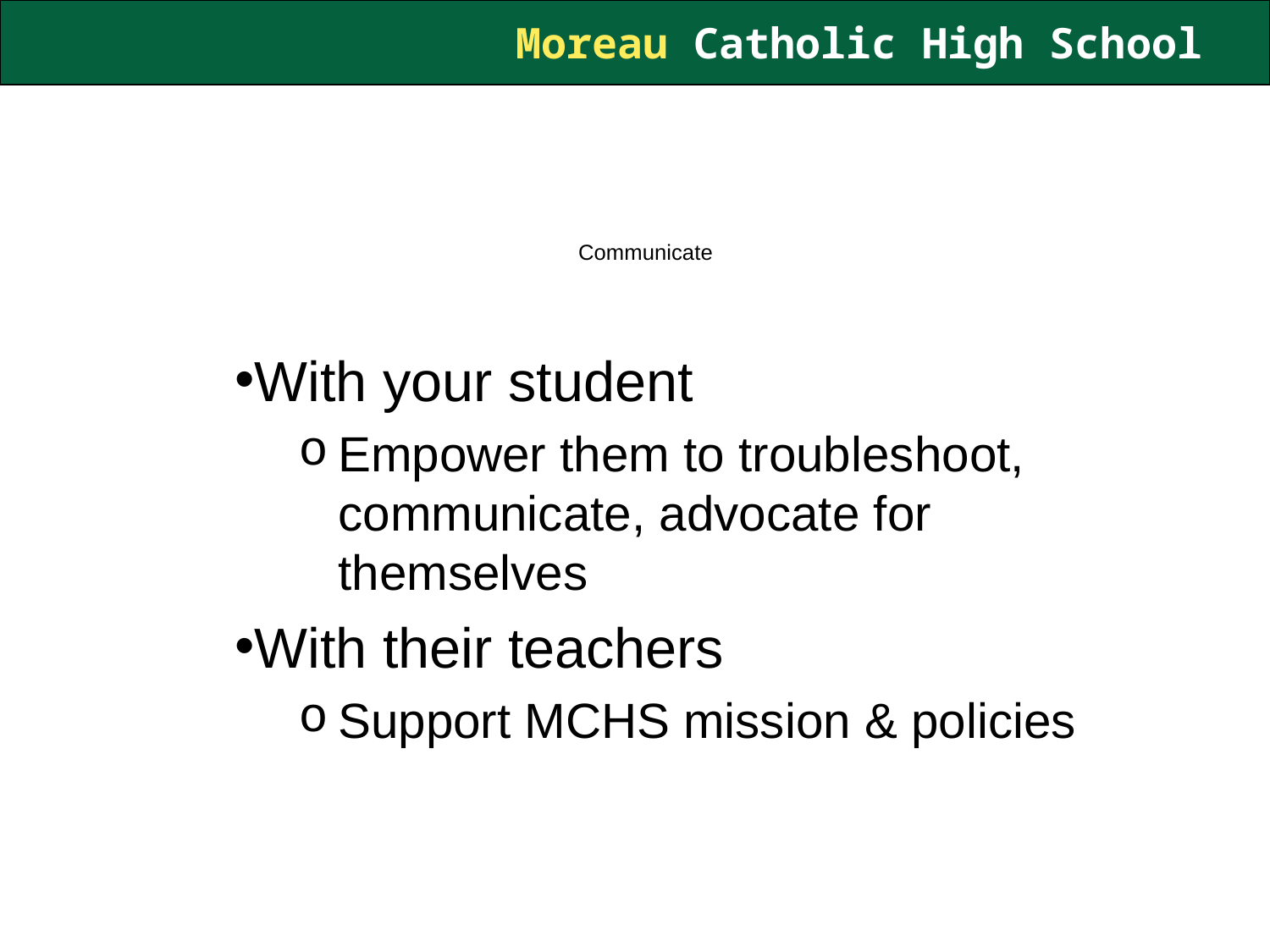

# Communicate
With your student
Empower them to troubleshoot, communicate, advocate for themselves
With their teachers
Support MCHS mission & policies